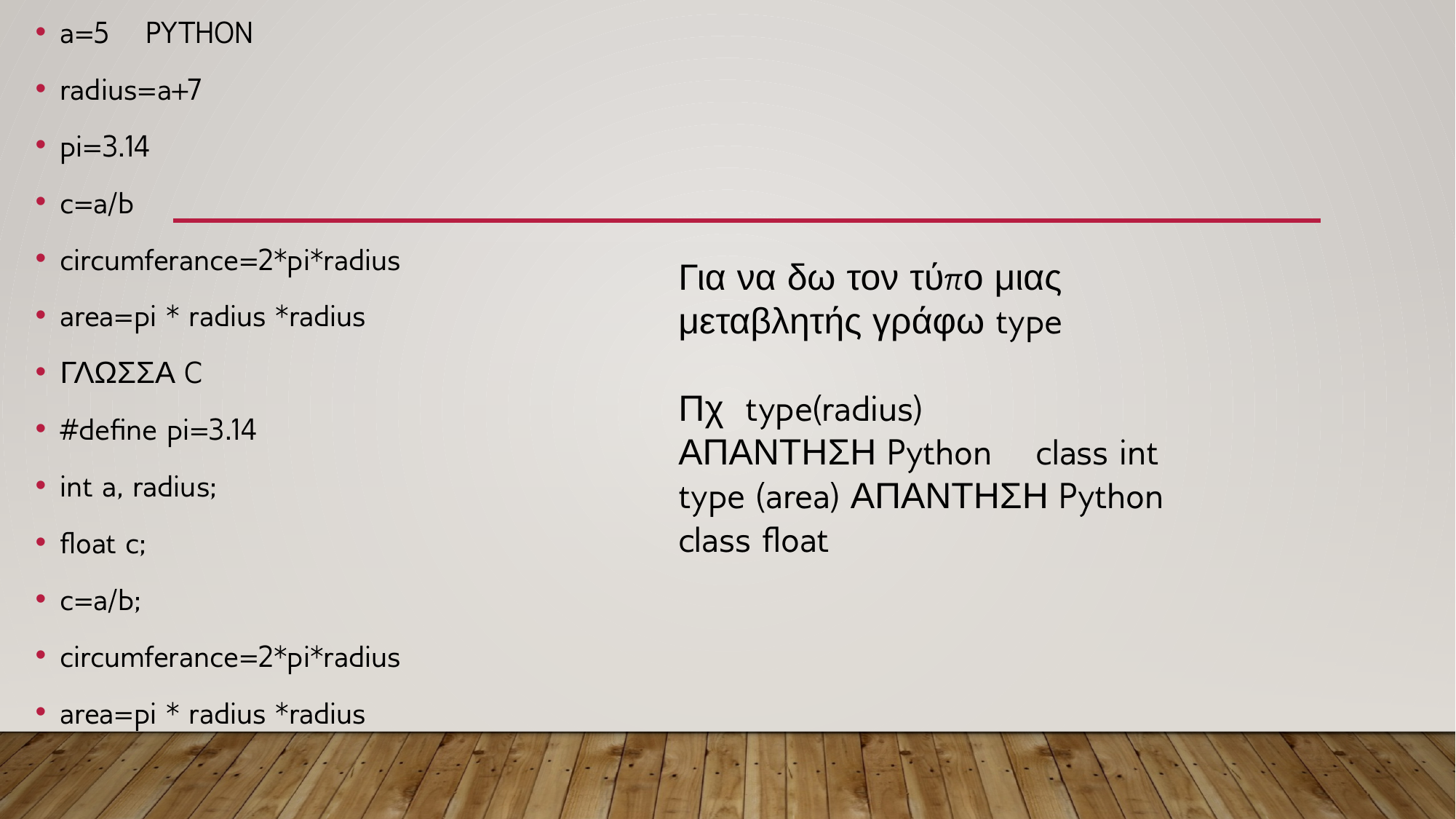

a=5    PYTHON
radius=a+7
pi=3.14
c=a/b
circumferance=2*pi*radius
area=pi * radius *radius
ΓΛΩΣΣΑ C
#define pi=3.14
int a, radius;
float c;
c=a/b;
circumferance=2*pi*radius
area=pi * radius *radius

Για να δω τον τύπο μιας μεταβλητής γράφω type

Πχ  type(radius)
ΑΠΑΝΤΗΣΗ Python    class int
type (area) ΑΠΑΝΤΗΣΗ Python    class float